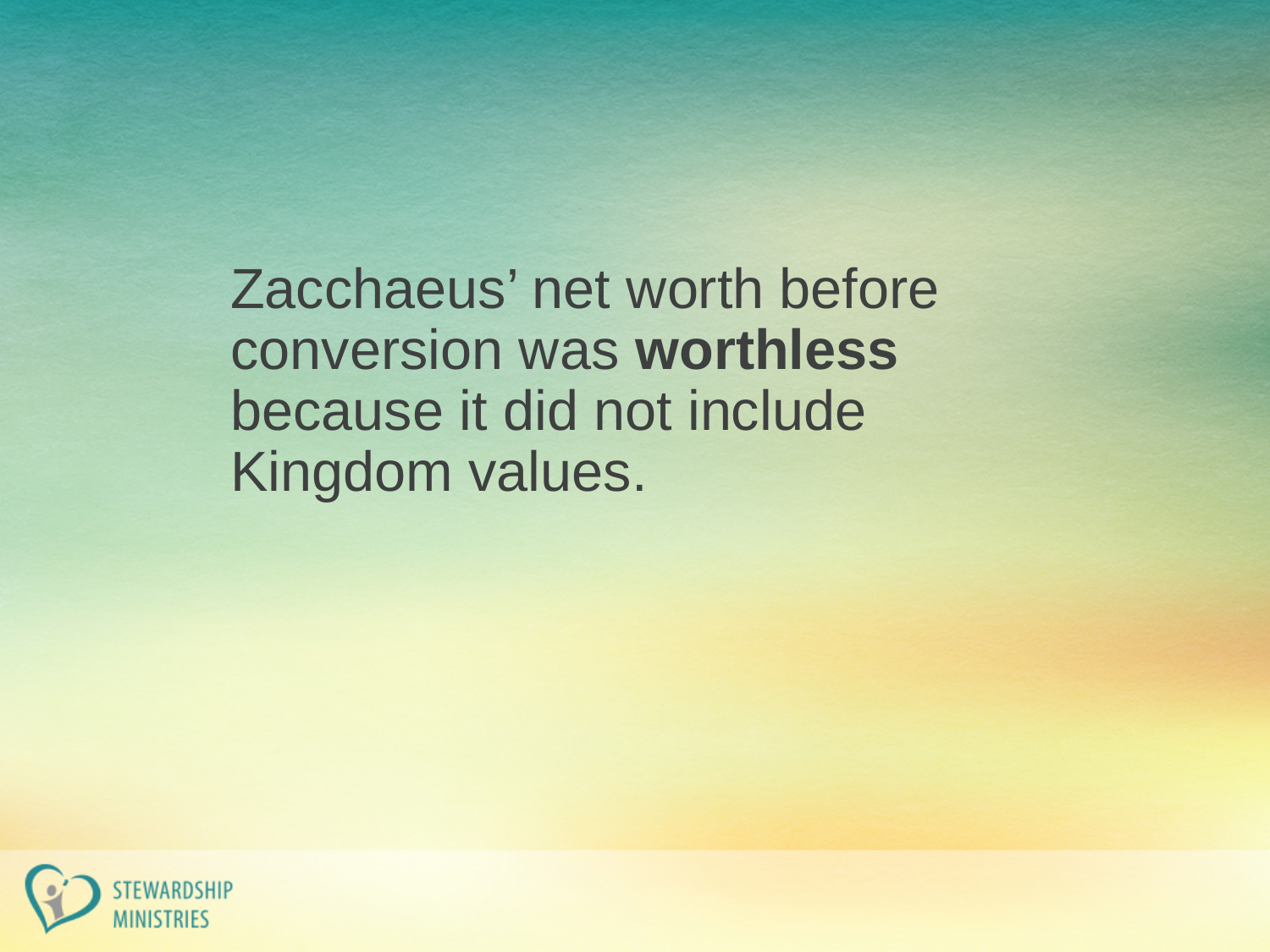

Zacchaeus’ net worth before conversion was worthless because it did not include Kingdom values.